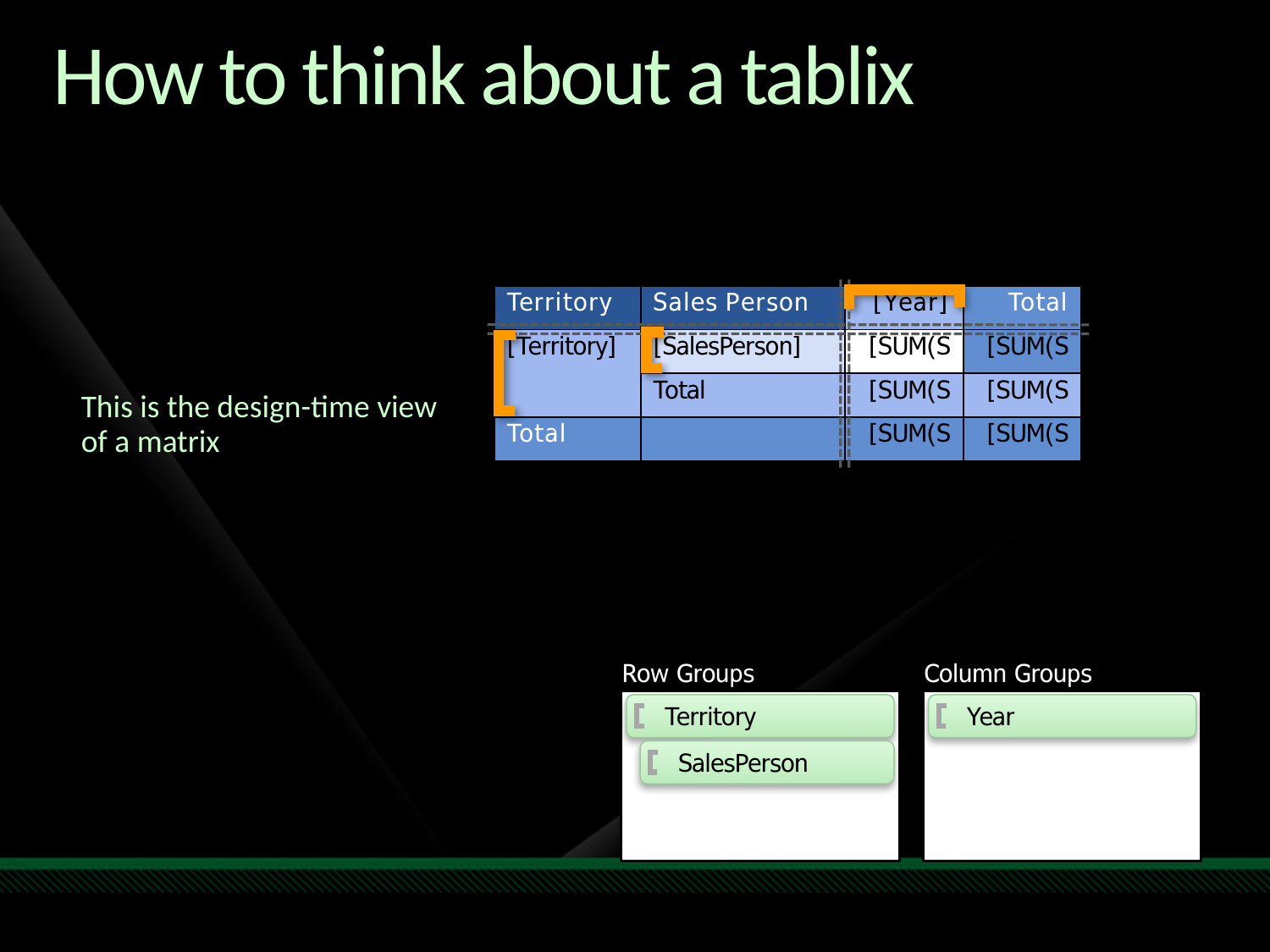

# How to think about a tablix

| Territory | Sales Person | [Year] | Total |
| --- | --- | --- | --- |
| [Territory] | [SalesPerson] | [SUM(S | [SUM(S |
|  | Total | [SUM(S | [SUM(S |
| Total |  | [SUM(S | [SUM(S |

This is the design-time view of a matrix
Row Groups
Column Groups

Territory

Year

SalesPerson